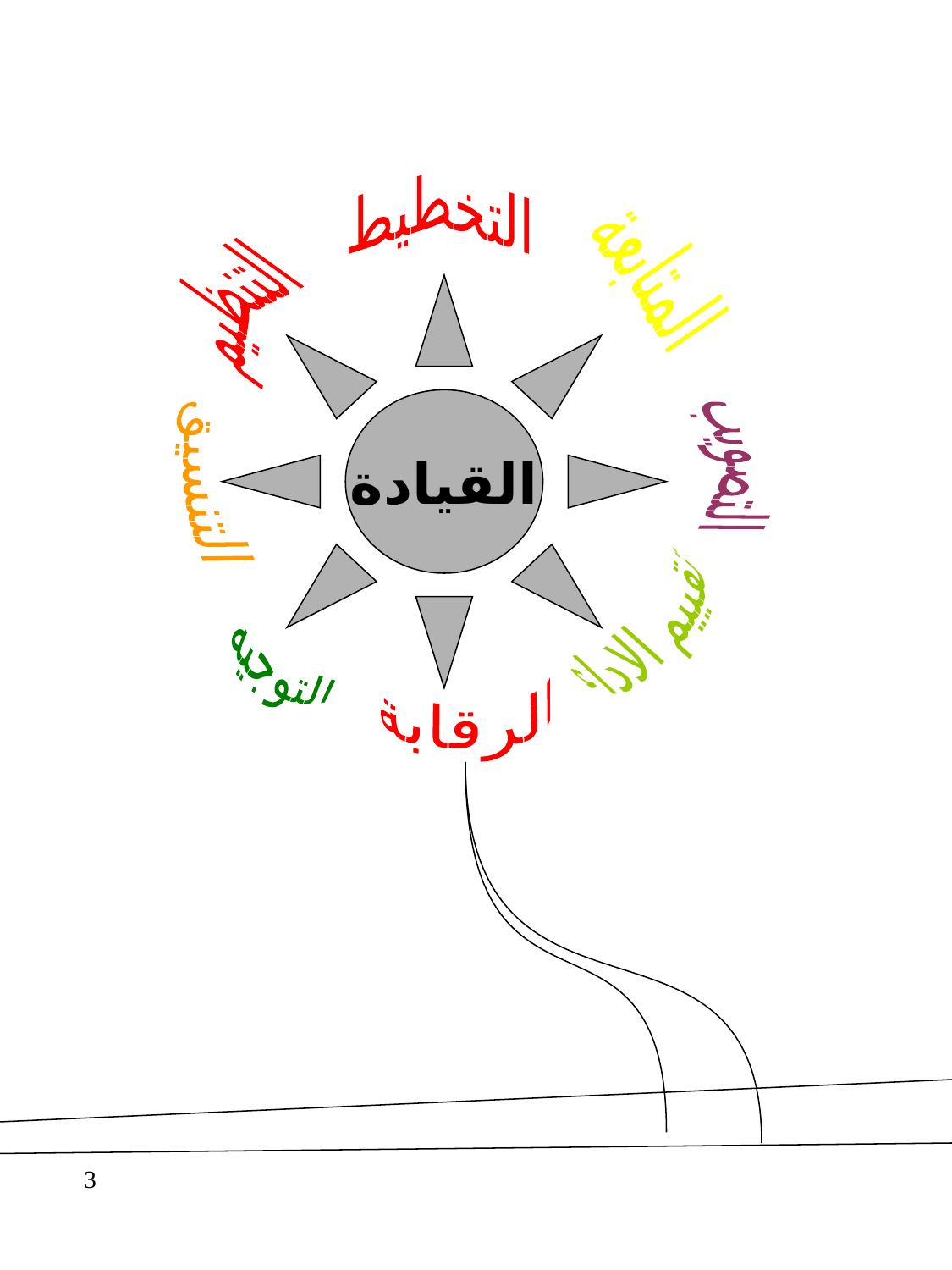

[unsupported chart]

التخطيط
المتابعة
التنظيم
القيادة
التصويب
التنسيق
تقييم الاداء
التوجيه
الرقابة

3